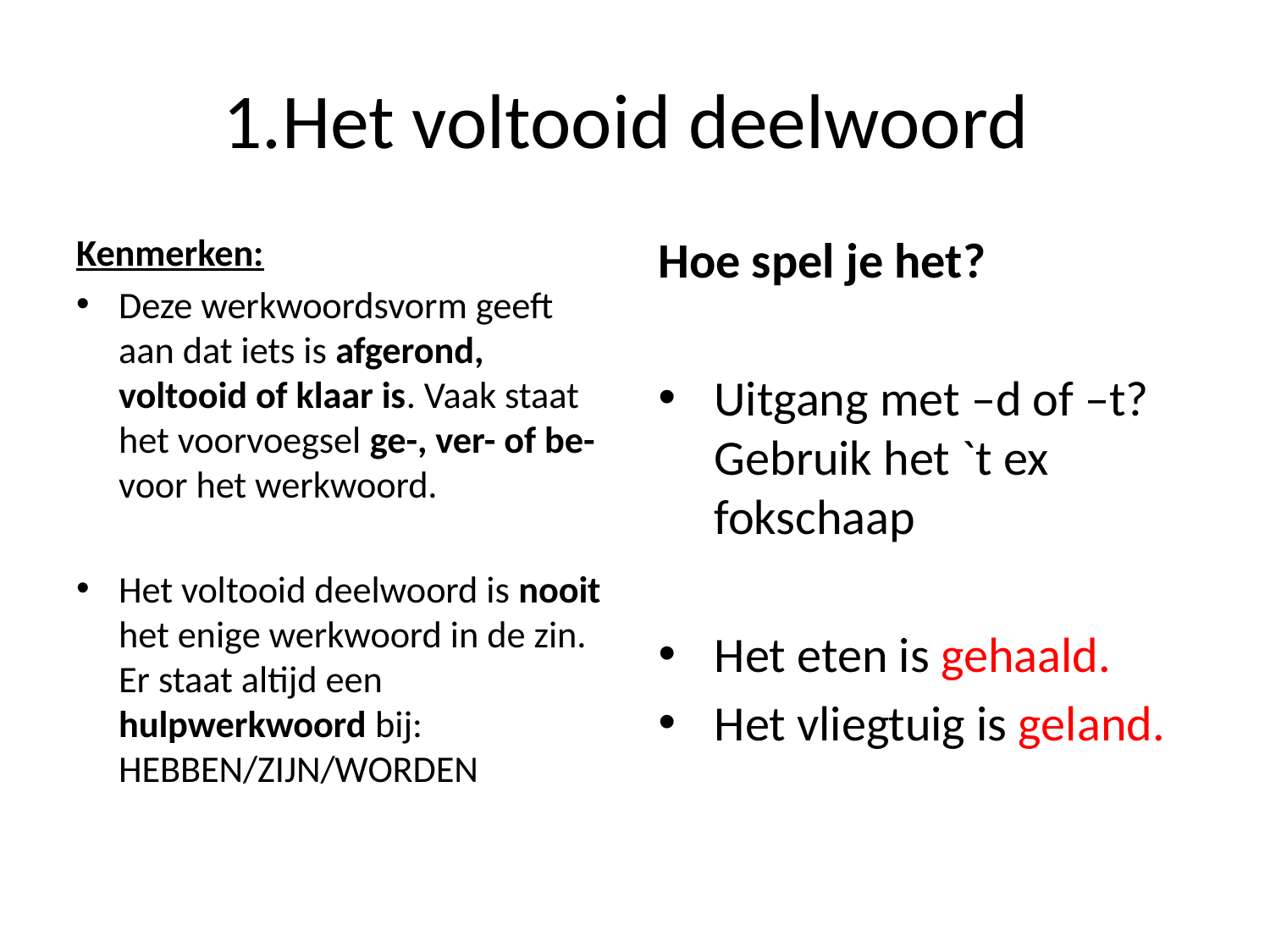

# 1.Het voltooid deelwoord
Kenmerken:
Deze werkwoordsvorm geeft aan dat iets is afgerond, voltooid of klaar is. Vaak staat het voorvoegsel ge-, ver- of be- voor het werkwoord.

Het voltooid deelwoord is nooit het enige werkwoord in de zin. Er staat altijd een hulpwerkwoord bij: HEBBEN/ZIJN/WORDEN

Hoe spel je het?

Uitgang met –d of –t? Gebruik het `t ex fokschaap

Het eten is gehaald.
Het vliegtuig is geland.